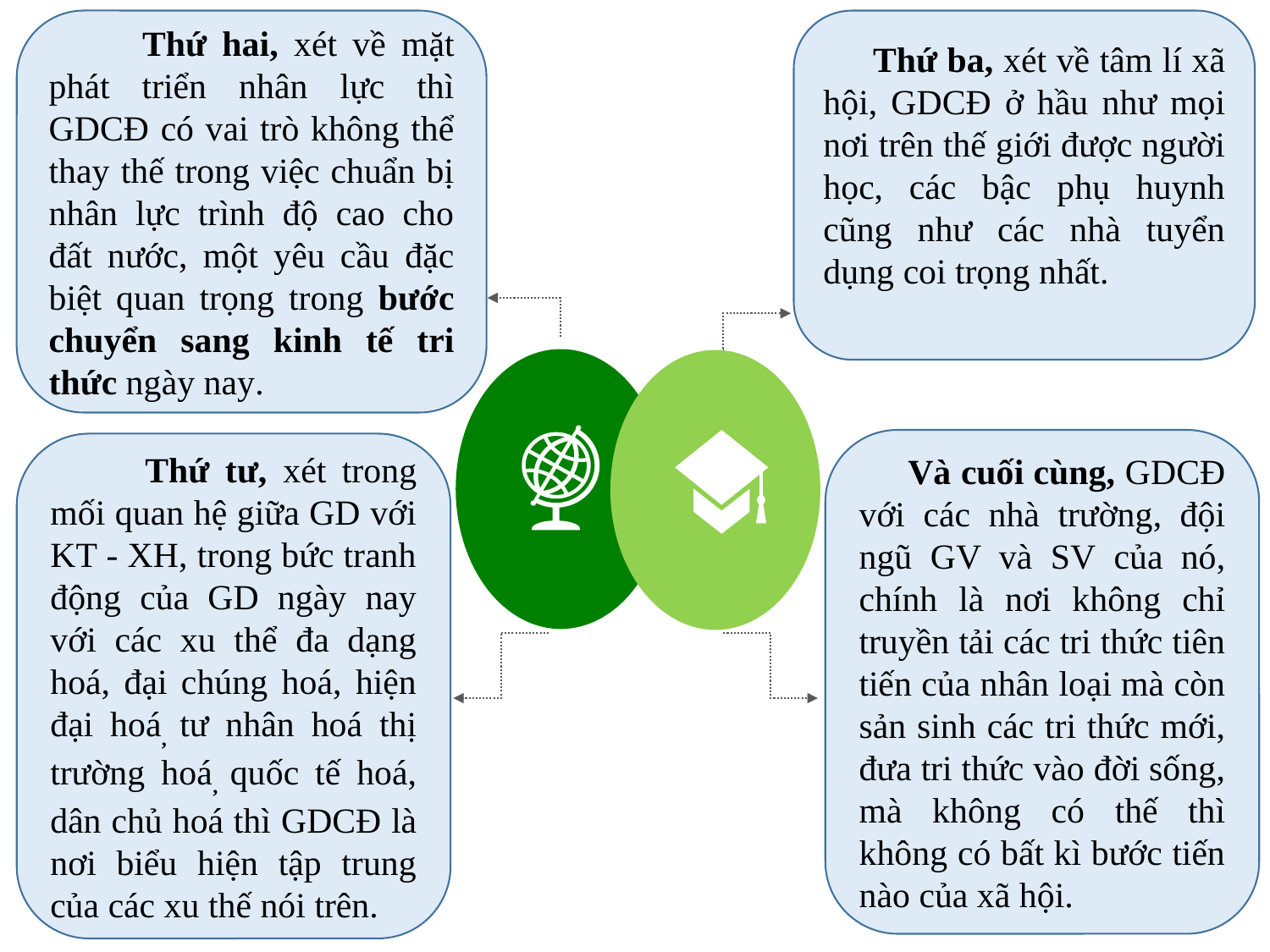

Thứ hai, xét về mặt phát triển nhân lực thì GDCĐ có vai trò không thể thay thế trong việc chuẩn bị nhân lực trình độ cao cho đất nước, một yêu cầu đặc biệt quan trọng trong bước chuyển sang kinh tế tri thức ngày nay.
     Thứ ba, xét về tâm lí xã hội, GDCĐ ở hầu như mọi nơi trên thế giới được người học, các bậc phụ huynh cũng như các nhà tuyển dụng coi trọng nhất.

     Và cuối cùng, GDCĐ với các nhà trường, đội ngũ GV và SV của nó, chính là nơi không chỉ truyền tải các tri thức tiên tiến của nhân loại mà còn sản sinh các tri thức mới, đưa tri thức vào đời sống, mà không có thế thì không có bất kì bước tiến nào của xã hội.
      Thứ tư, xét trong mối quan hệ giữa GD với KT - XH, trong bức tranh động của GD ngày nay với các xu thể đa dạng hoá, đại chúng hoá, hiện đại hoá, tư nhân hoá thị trường hoá, quốc tế hoá, dân chủ hoá thì GDCĐ là nơi biểu hiện tập trung của các xu thế nói trên.